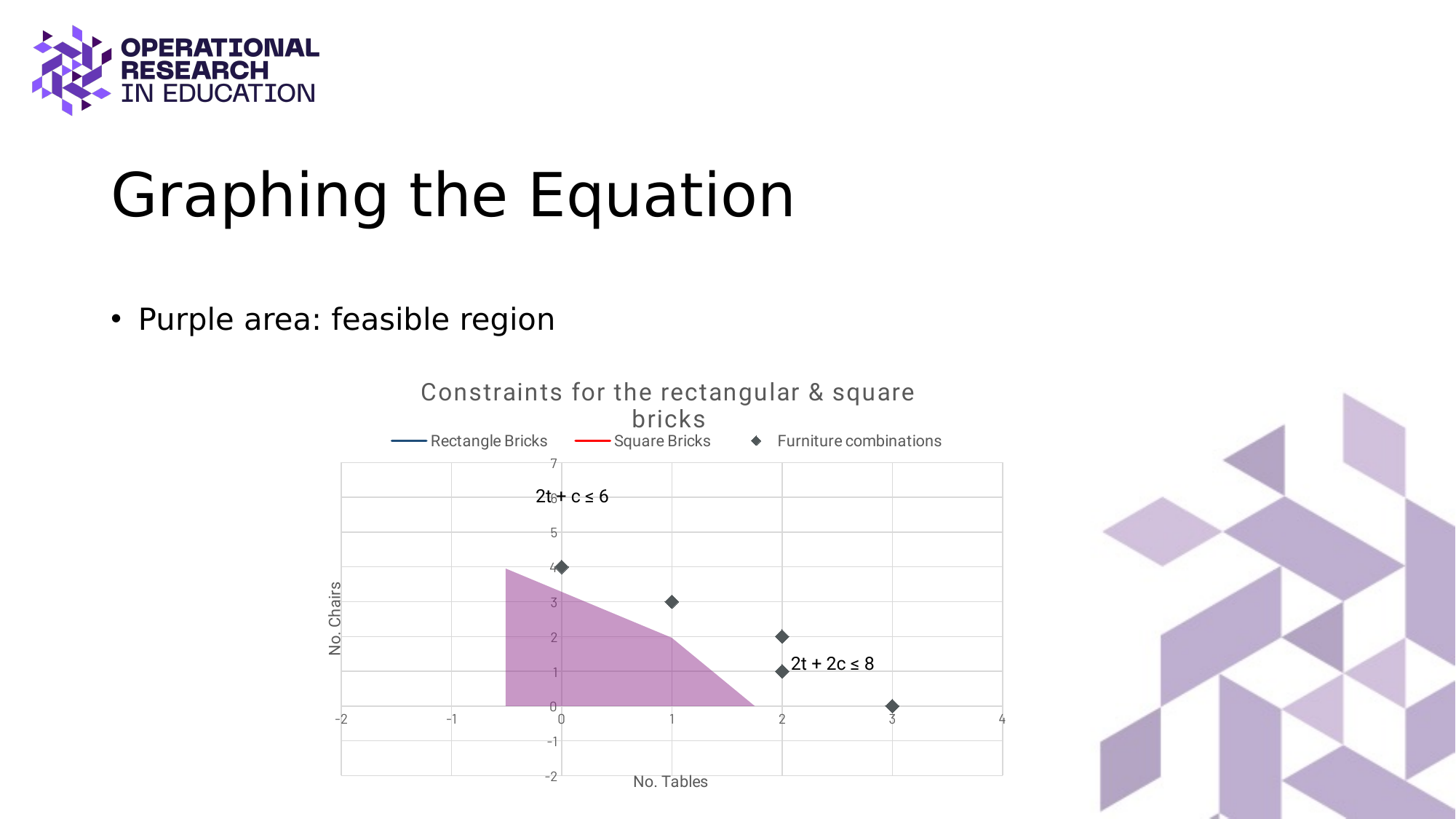

# Graphing the Equation
Purple area: feasible region

### Chart: Constraints for the rectangular & square bricks

| Category |  |  |  |
|---|---|---|---|
2t + c ≤ 6
2t + 2c ≤ 8